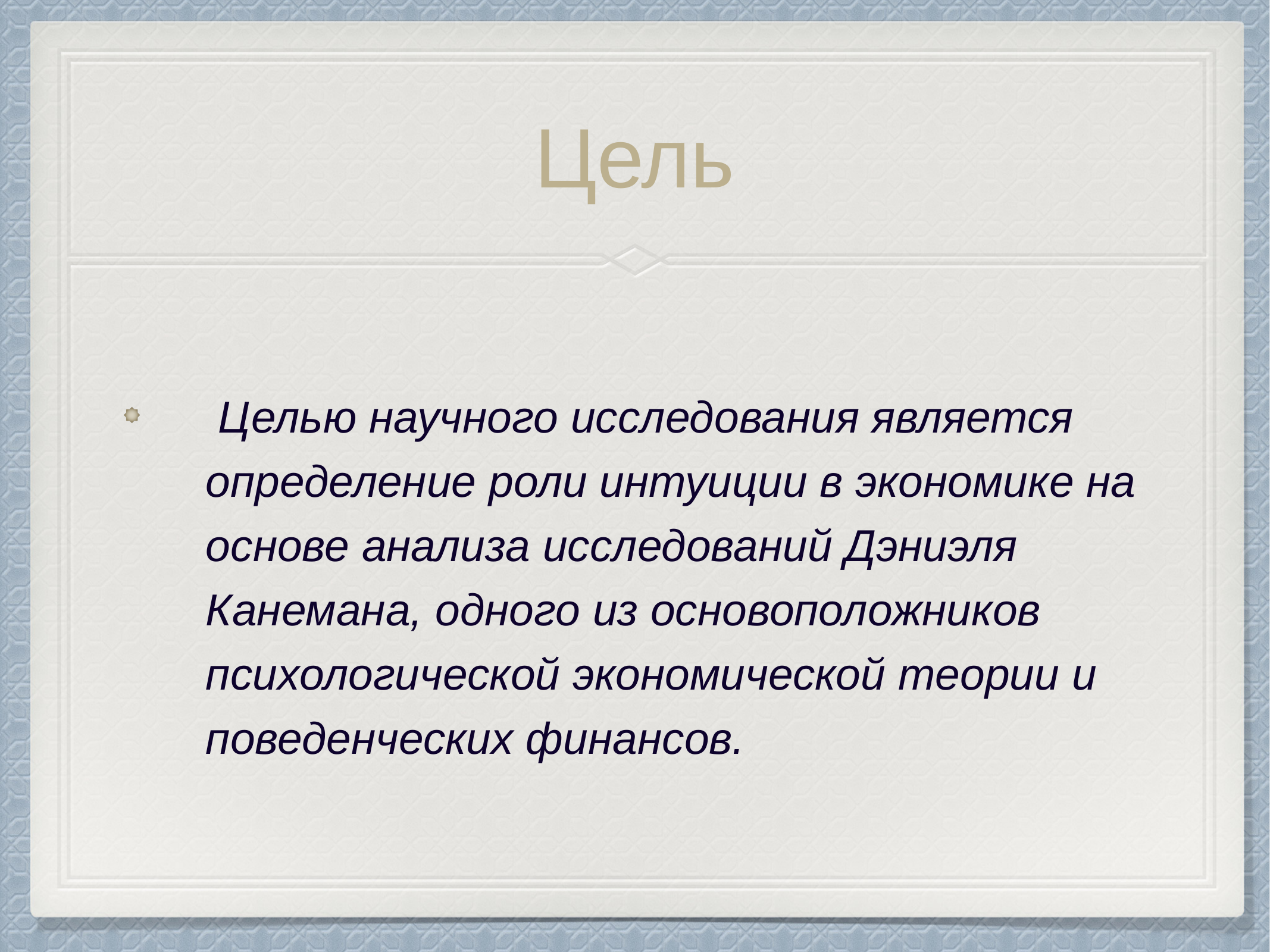

# Цель
 Целью научного исследования является определение роли интуиции в экономике на основе анализа исследований Дэниэля Канемана, одного из основоположников психологической экономической теории и поведенческих финансов.